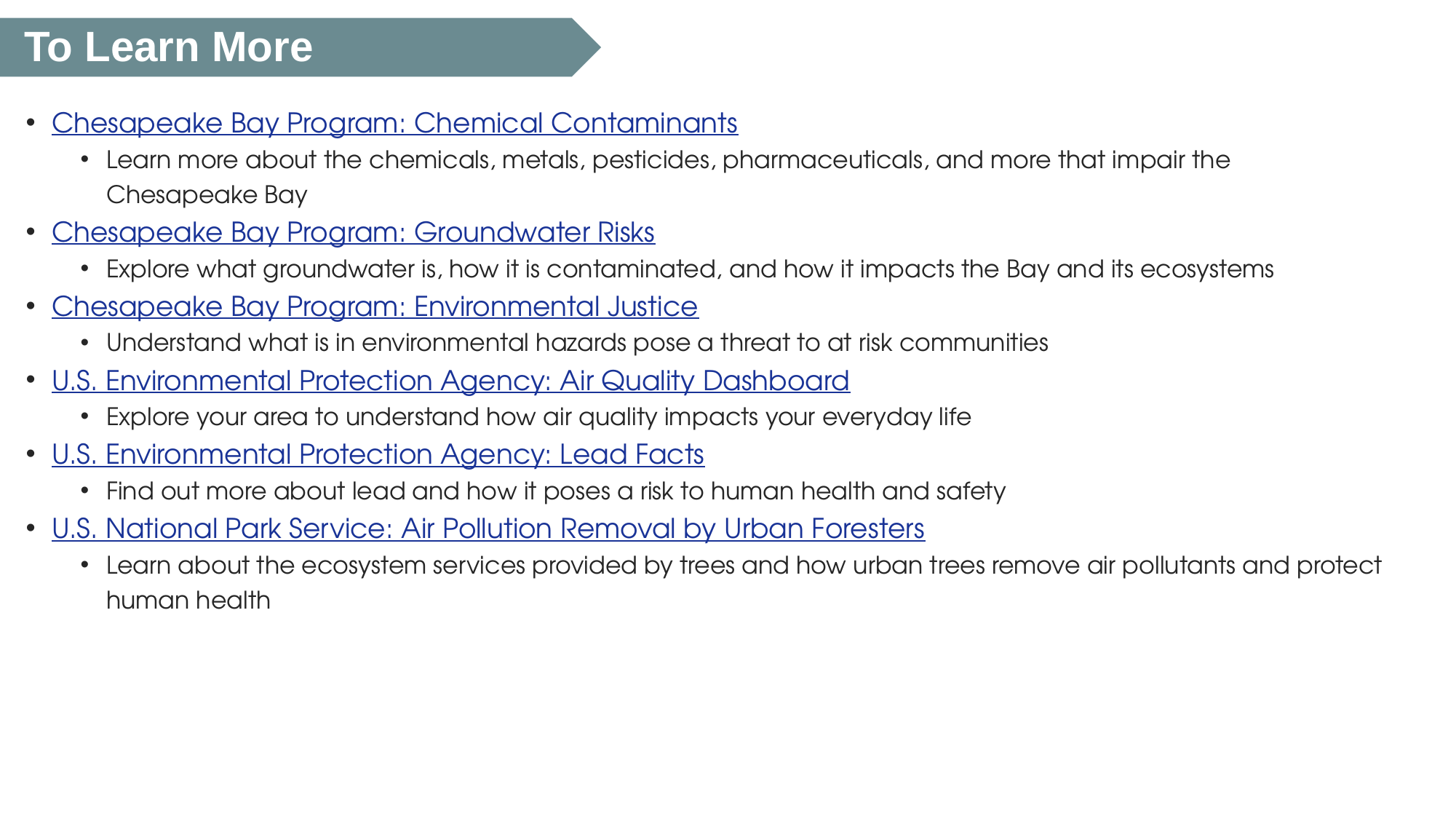

# To Learn More

Chesapeake Bay Program: Chemical Contaminants
Learn more about the chemicals, metals, pesticides, pharmaceuticals, and more that impair the Chesapeake Bay
Chesapeake Bay Program: Groundwater Risks
Explore what groundwater is, how it is contaminated, and how it impacts the Bay and its ecosystems
Chesapeake Bay Program: Environmental Justice
Understand what is in environmental hazards pose a threat to at risk communities
U.S. Environmental Protection Agency: Air Quality Dashboard
Explore your area to understand how air quality impacts your everyday life
U.S. Environmental Protection Agency: Lead Facts
Find out more about lead and how it poses a risk to human health and safety
U.S. National Park Service: Air Pollution Removal by Urban Foresters
Learn about the ecosystem services provided by trees and how urban trees remove air pollutants and protect human health